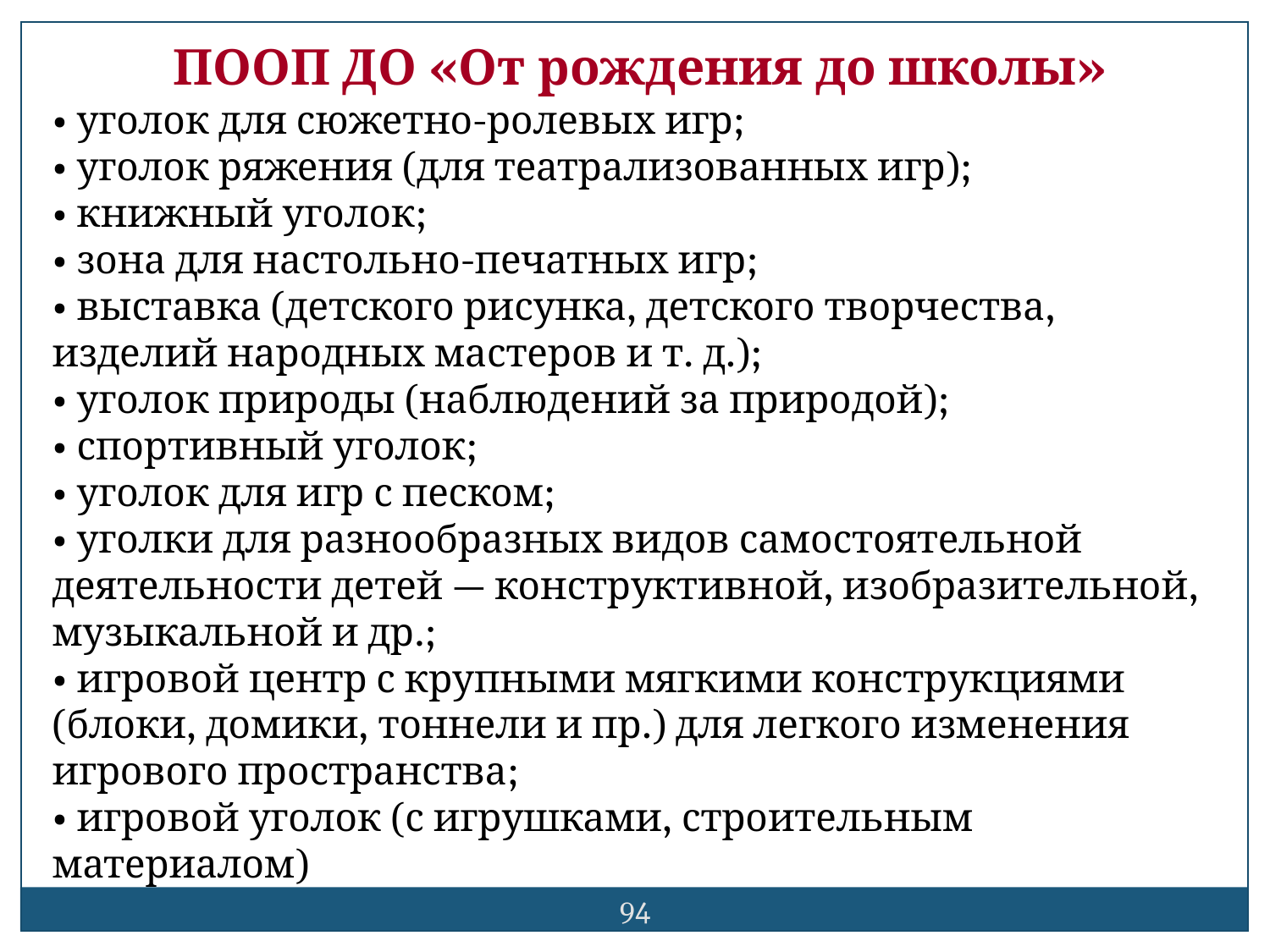

ПООП ДО «От рождения до школы»
• уголок для сюжетно-ролевых игр;
• уголок ряжения (для театрализованных игр);
• книжный уголок;
• зона для настольно-печатных игр;
• выставка (детского рисунка, детского творчества, изделий народных мастеров и т. д.);
• уголок природы (наблюдений за природой);
• спортивный уголок;
• уголок для игр с песком;
• уголки для разнообразных видов самостоятельной деятельности детей — конструктивной, изобразительной, музыкальной и др.;
• игровой центр с крупными мягкими конструкциями (блоки, домики, тоннели и пр.) для легкого изменения игрового пространства;
• игровой уголок (с игрушками, строительным материалом)
94